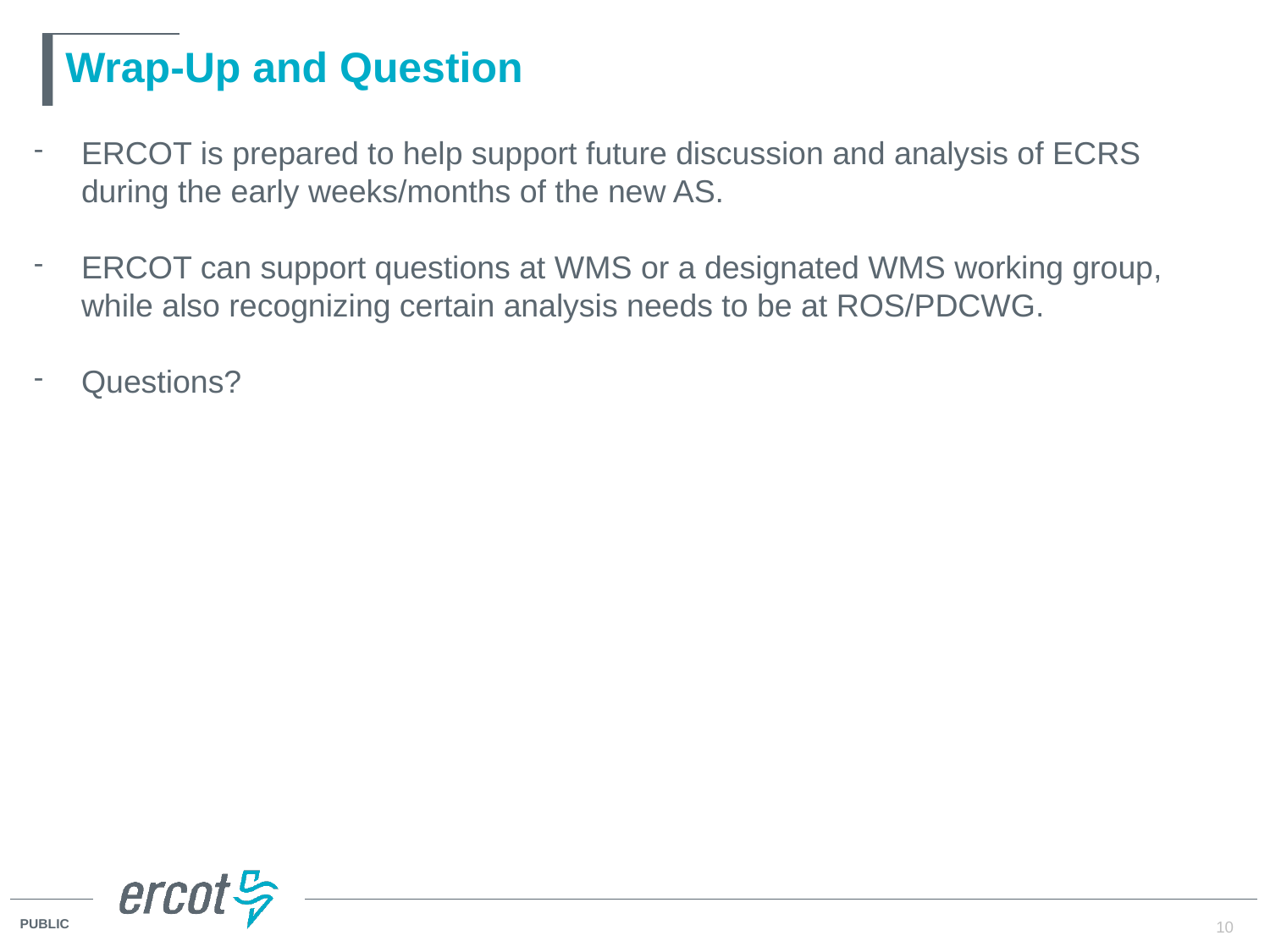

# Wrap-Up and Question
ERCOT is prepared to help support future discussion and analysis of ECRS during the early weeks/months of the new AS.

ERCOT can support questions at WMS or a designated WMS working group, while also recognizing certain analysis needs to be at ROS/PDCWG.

Questions?